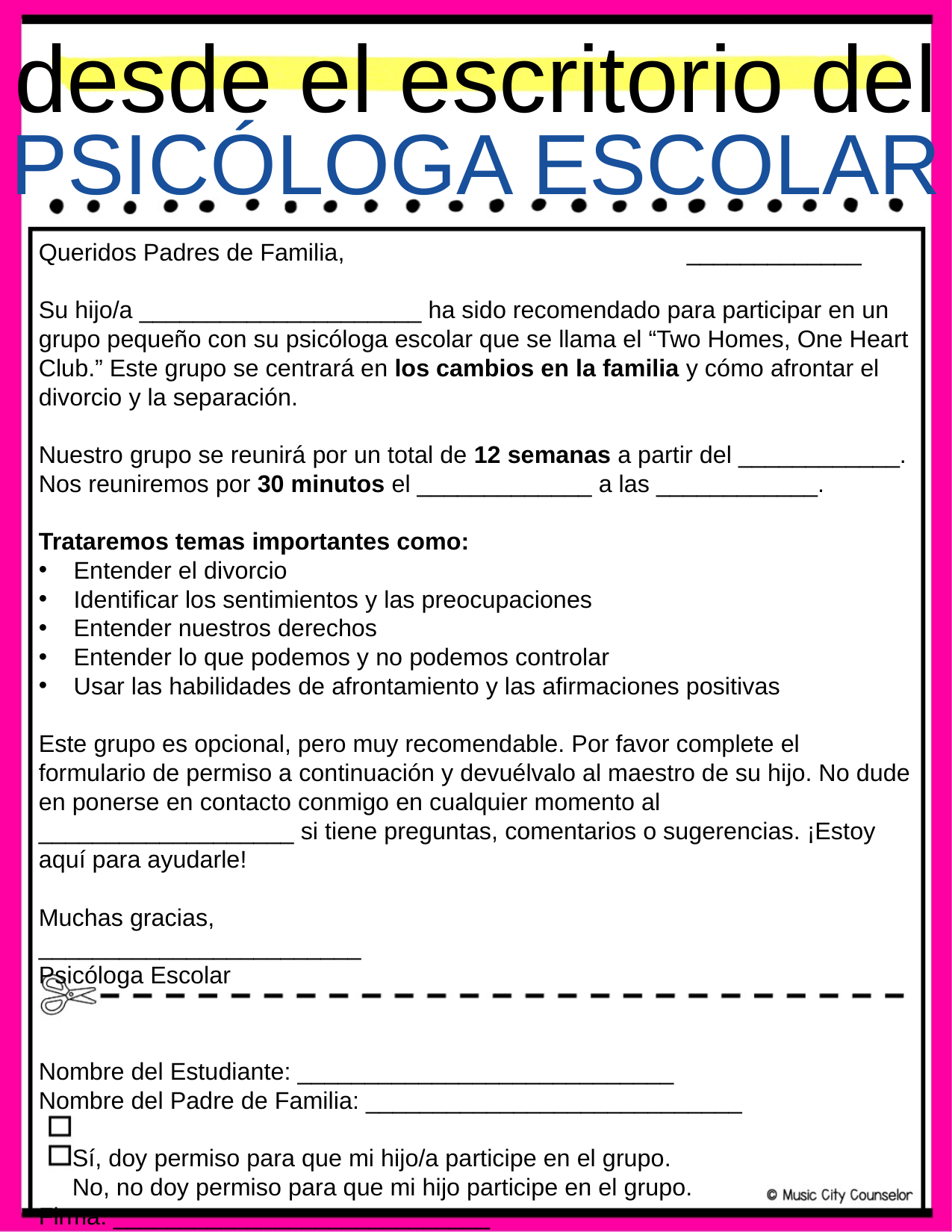

desde el escritorio del
PSICÓLOGA ESCOLAR
Queridos Padres de Familia,                                                   _____________

Su hijo/a _____________________ ha sido recomendado para participar en un grupo pequeño con su psicóloga escolar que se llama el “Two Homes, One Heart Club.” Este grupo se centrará en los cambios en la familia y cómo afrontar el divorcio y la separación.

Nuestro grupo se reunirá por un total de 12 semanas a partir del ____________. Nos reuniremos por 30 minutos el _____________ a las ____________.

Trataremos temas importantes como:
Entender el divorcio
Identificar los sentimientos y las preocupaciones
Entender nuestros derechos
Entender lo que podemos y no podemos controlar
Usar las habilidades de afrontamiento y las afirmaciones positivas

Este grupo es opcional, pero muy recomendable. Por favor complete el formulario de permiso a continuación y devuélvalo al maestro de su hijo. No dude en ponerse en contacto conmigo en cualquier momento al ___________________ si tiene preguntas, comentarios o sugerencias. ¡Estoy aquí para ayudarle!

Muchas gracias,
________________________
Psicóloga Escolar

Nombre del Estudiante: ____________________________
Nombre del Padre de Familia: ____________________________

     Sí, doy permiso para que mi hijo/a participe en el grupo.
     No, no doy permiso para que mi hijo participe en el grupo.
Firma: ____________________________